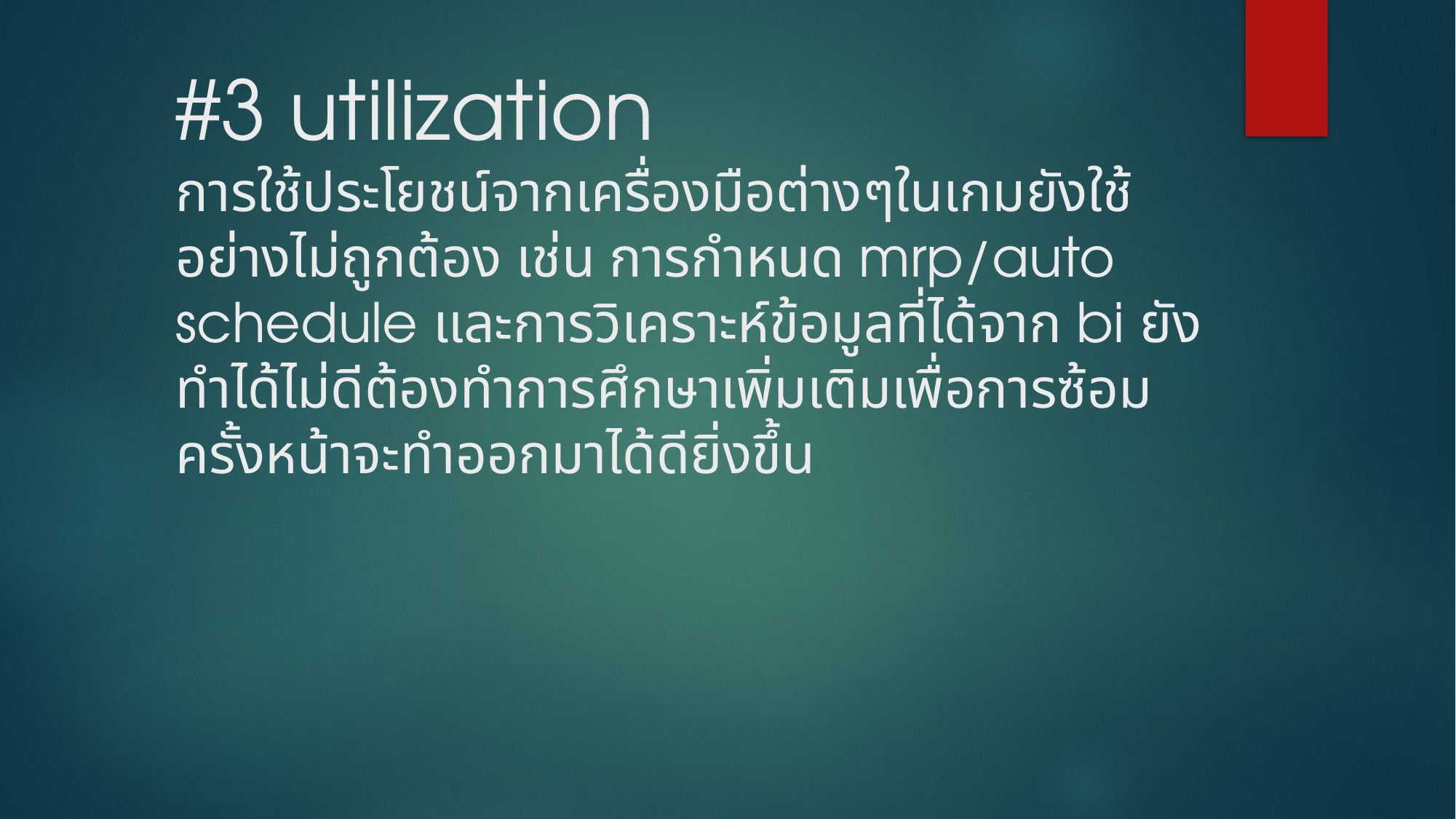

# #3 utilization การใช้ประโยชน์จากเครื่องมือต่างๆในเกมยังใช้อย่างไม่ถูกต้อง เช่น การกำหนด mrp/auto schedule และการวิเคราะห์ข้อมูลที่ได้จาก bi ยังทำได้ไม่ดีต้องทำการศึกษาเพิ่มเติมเพื่อการซ้อมครั้งหน้าจะทำออกมาได้ดียิ่งขึ้น